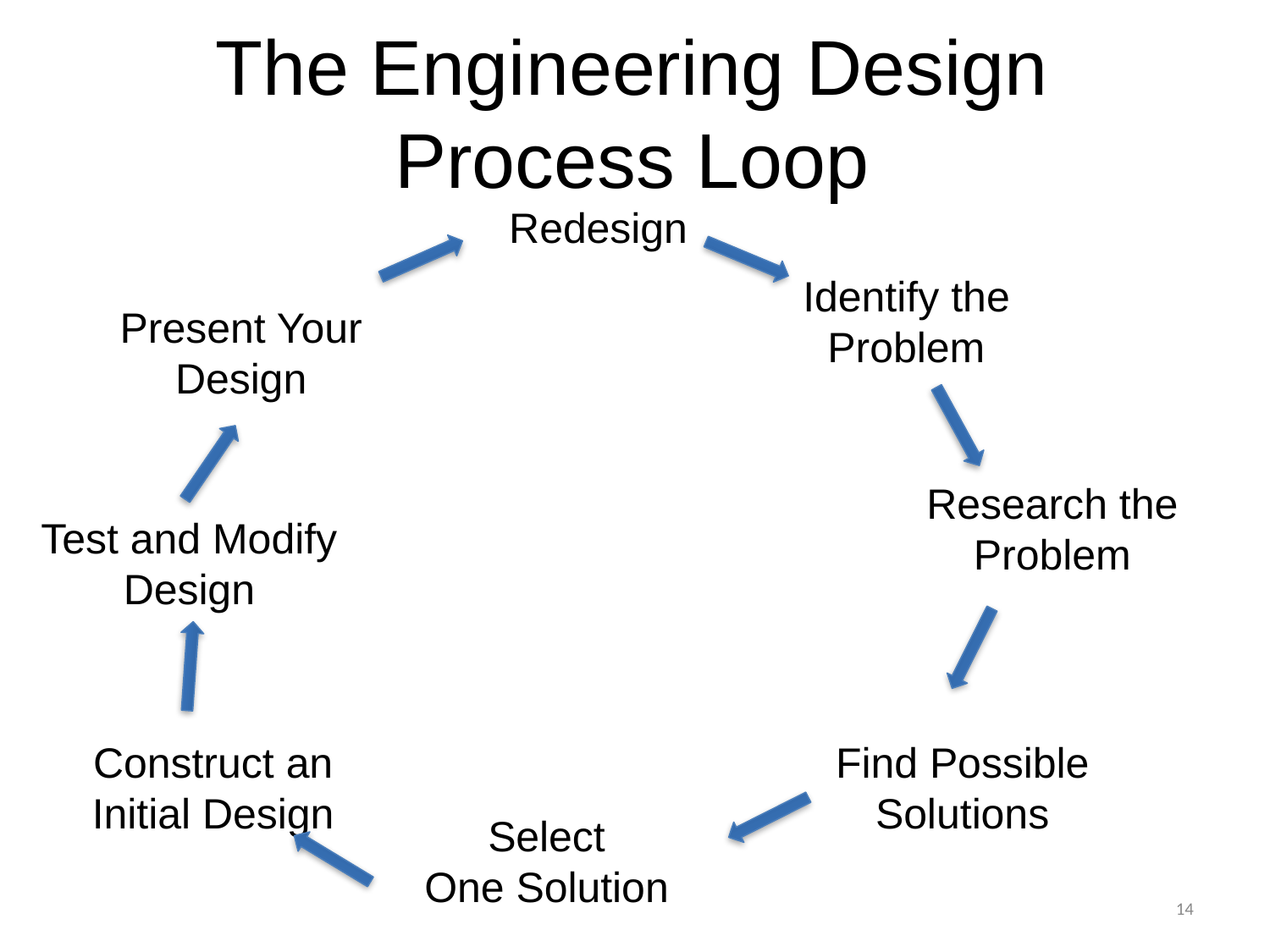

# The Engineering Design Process Loop
Redesign

Identify the
Problem
Present Your
Design

Research the
Problem
Test and Modify
Design

Construct an
Initial Design
Find Possible
Solutions
Select
One Solution

14